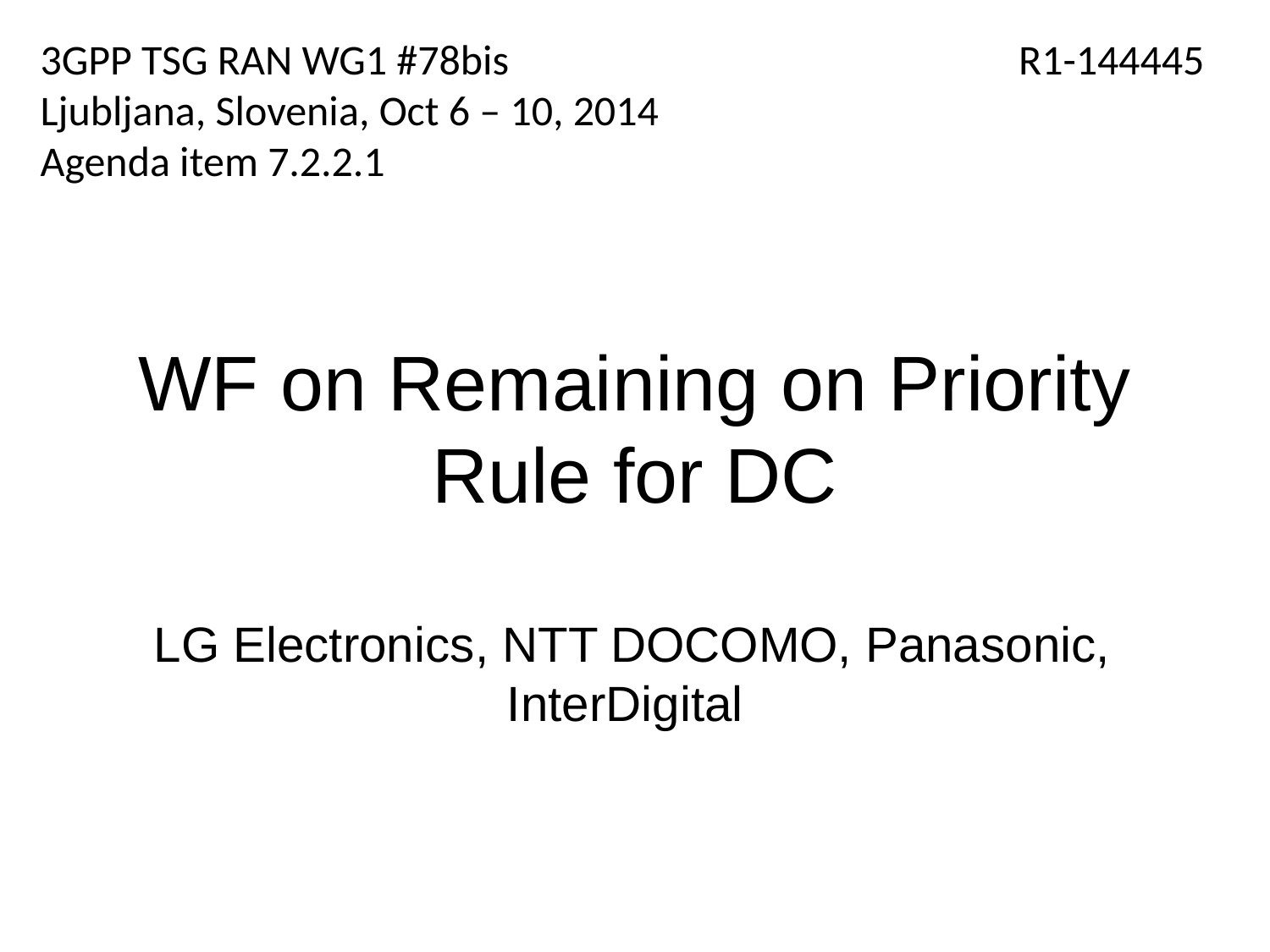

3GPP TSG RAN WG1 #78bis
Ljubljana, Slovenia, Oct 6 – 10, 2014
Agenda item 7.2.2.1
R1-144445
# WF on Remaining on Priority Rule for DC
LG Electronics, NTT DOCOMO, Panasonic, InterDigital